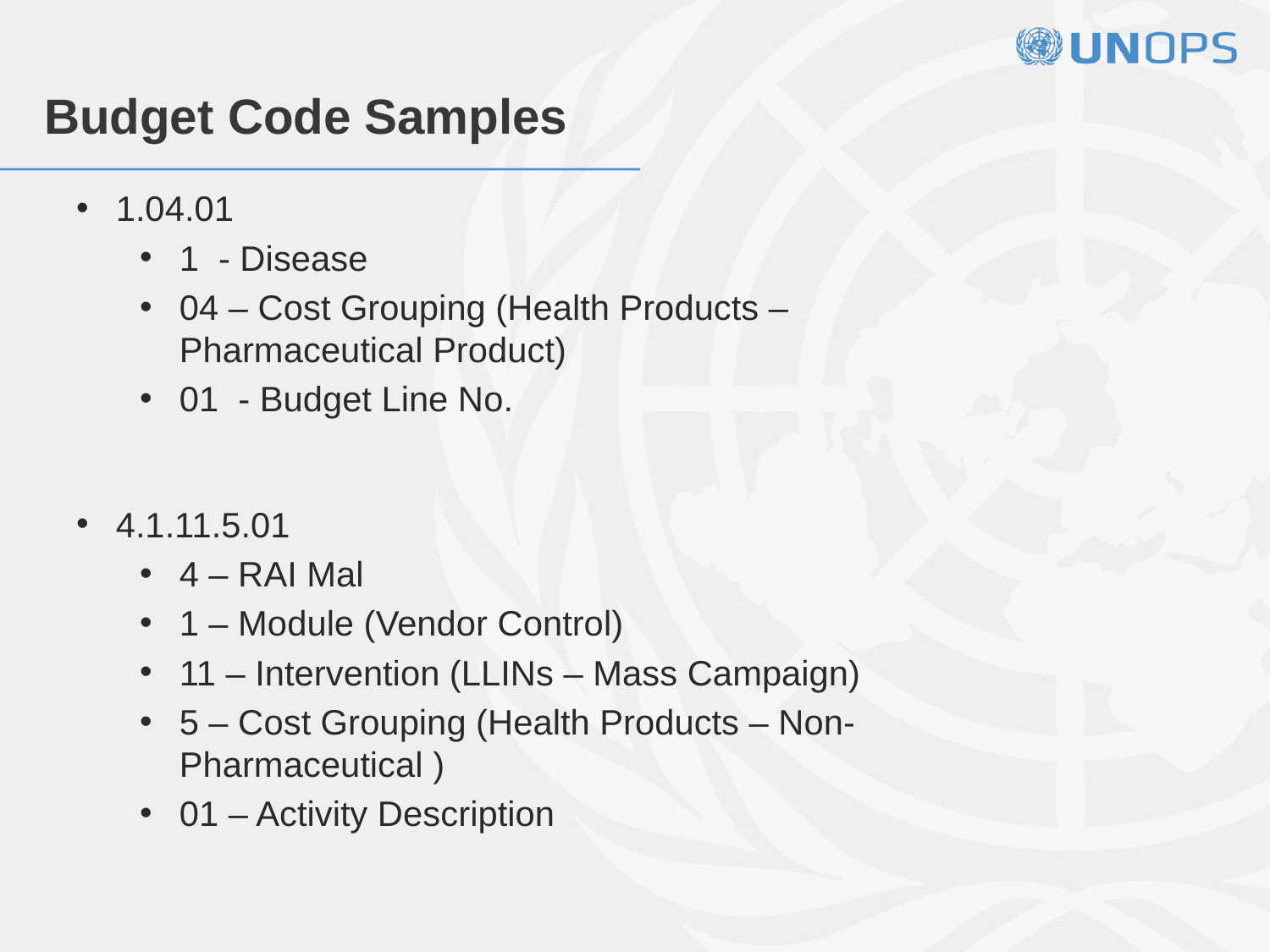

# Budget Code Samples
1.04.01
1  - Disease
04 – Cost Grouping (Health Products – Pharmaceutical Product)
01  - Budget Line No.
4.1.11.5.01
4 – RAI Mal
1 – Module (Vendor Control)
11 – Intervention (LLINs – Mass Campaign)
5 – Cost Grouping (Health Products – Non-Pharmaceutical )
01 – Activity Description